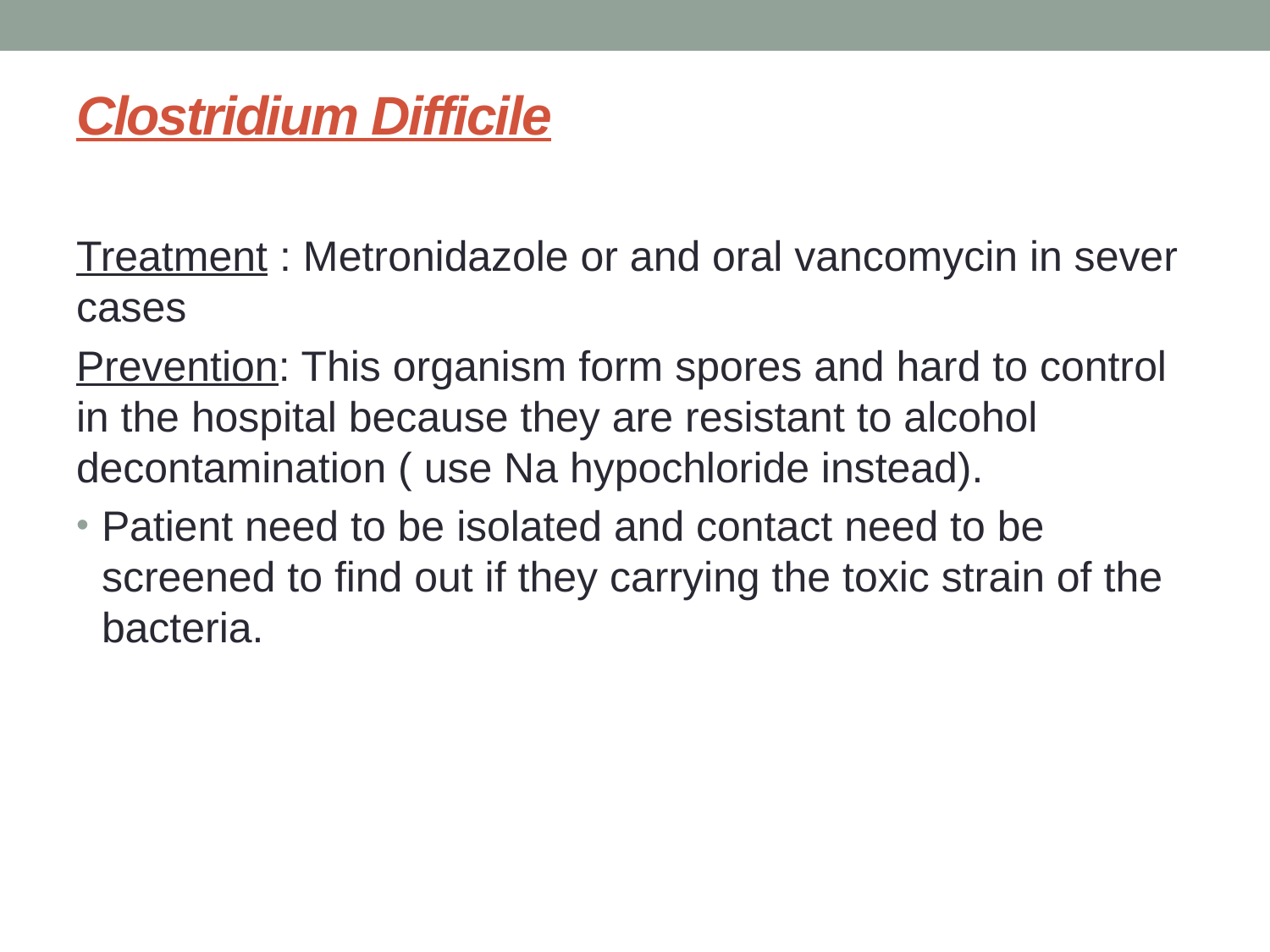

# Clostridium Difficile
Treatment : Metronidazole or and oral vancomycin in sever cases
Prevention: This organism form spores and hard to control in the hospital because they are resistant to alcohol decontamination ( use Na hypochloride instead).
Patient need to be isolated and contact need to be screened to find out if they carrying the toxic strain of the bacteria.